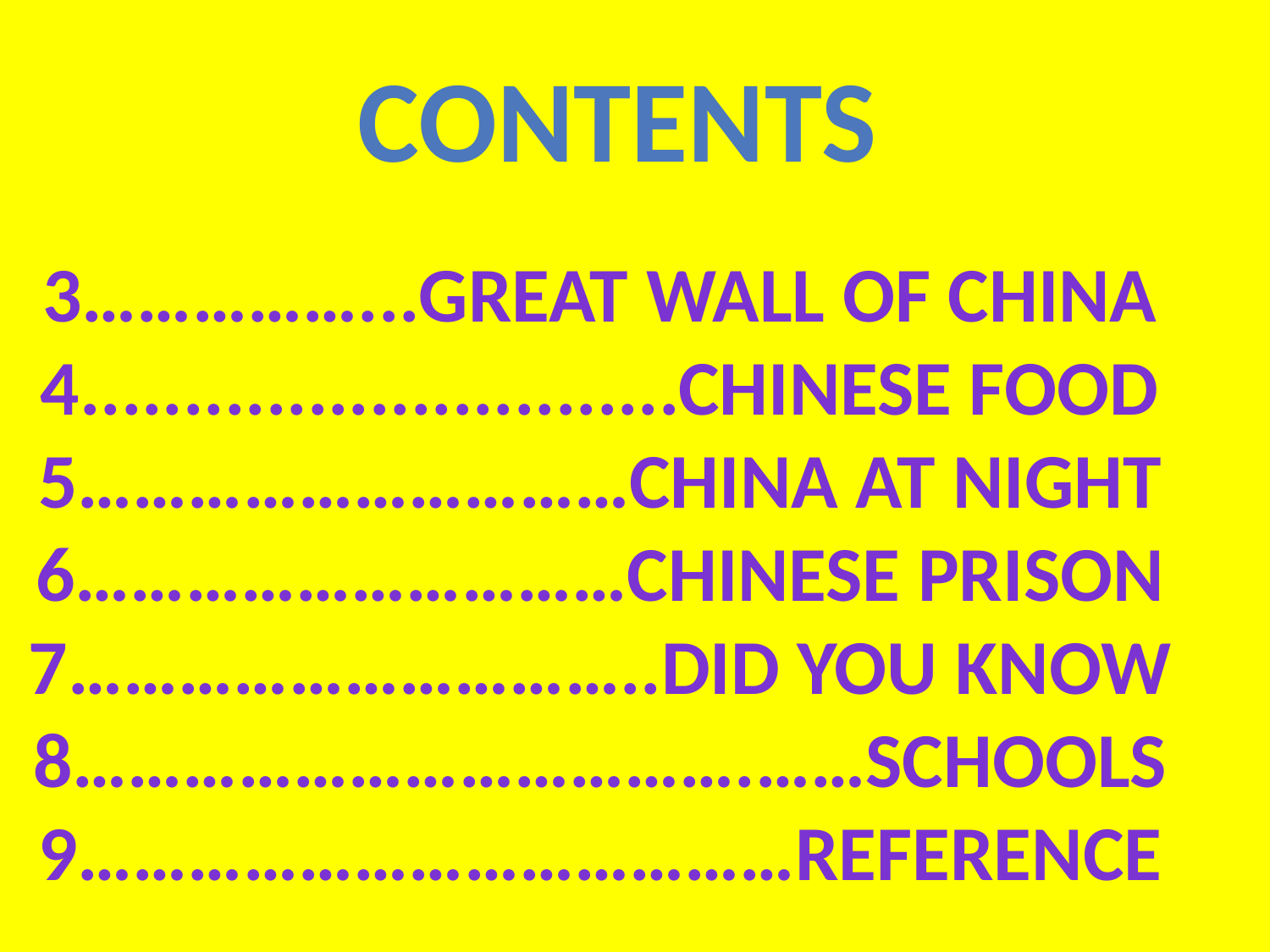

Contents
3……………...great wall of china
4.............................Chinese food
5…………………………China at night
6…………………………Chinese prison
7…………………………..did you know
8……………………………….……schools
9…………………………………reference